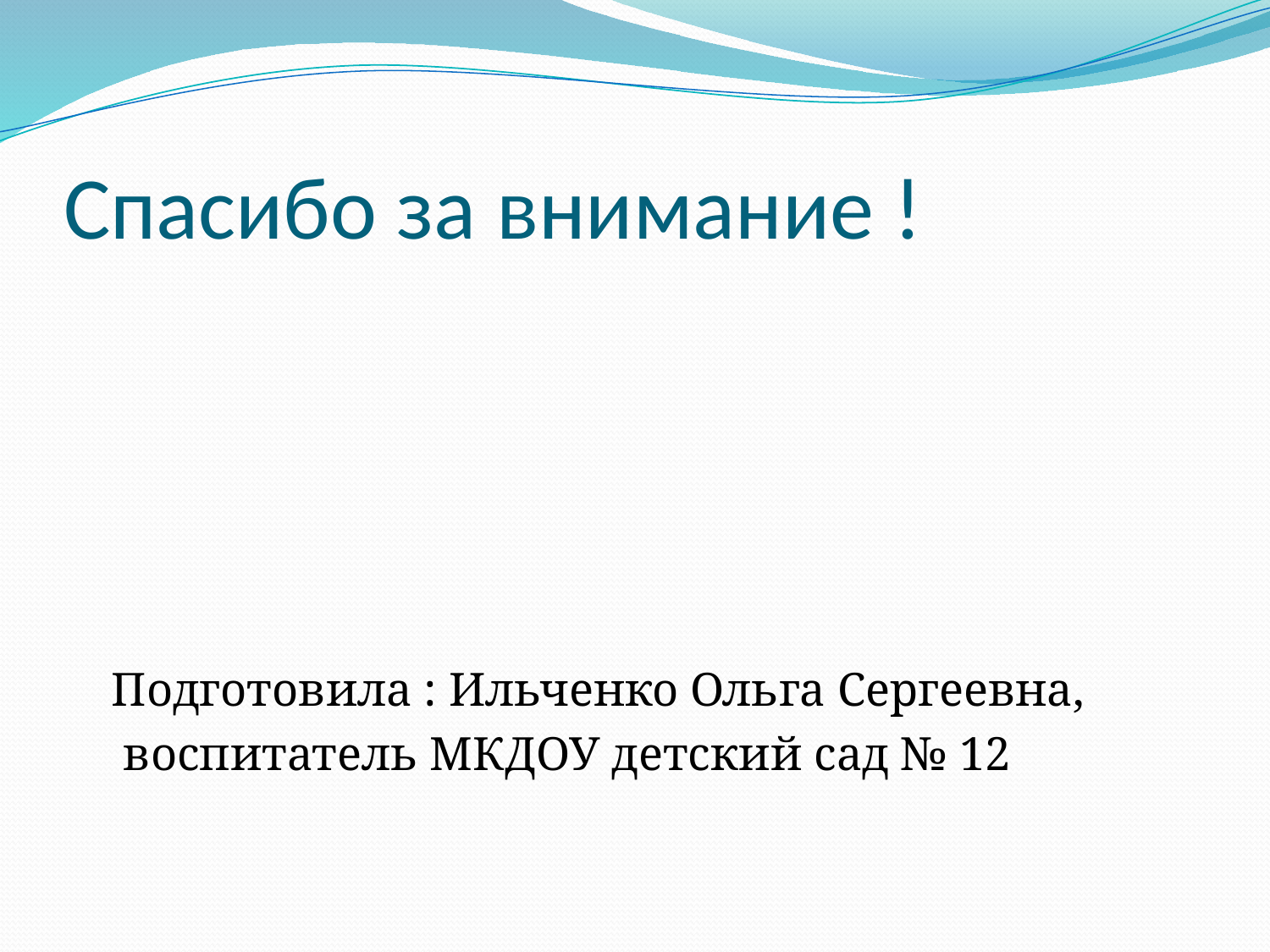

# Спасибо за внимание !

   Подготовила : Ильченко Ольга Сергеевна,
    воспитатель МКДОУ детский сад № 12